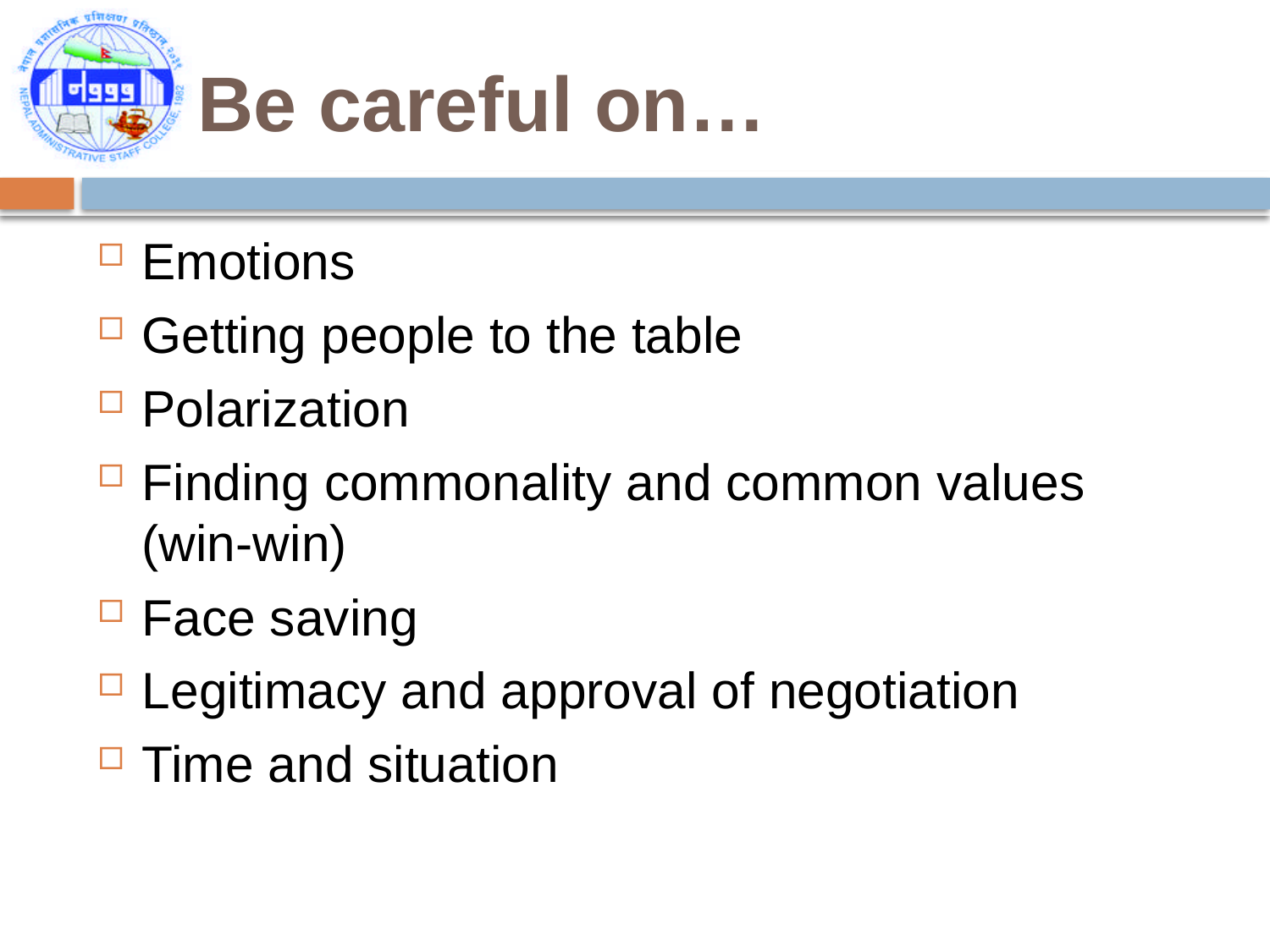

# Be careful on…
Emotions
Getting people to the table
Polarization
Finding commonality and common values (win-win)
Face saving
Legitimacy and approval of negotiation
Time and situation